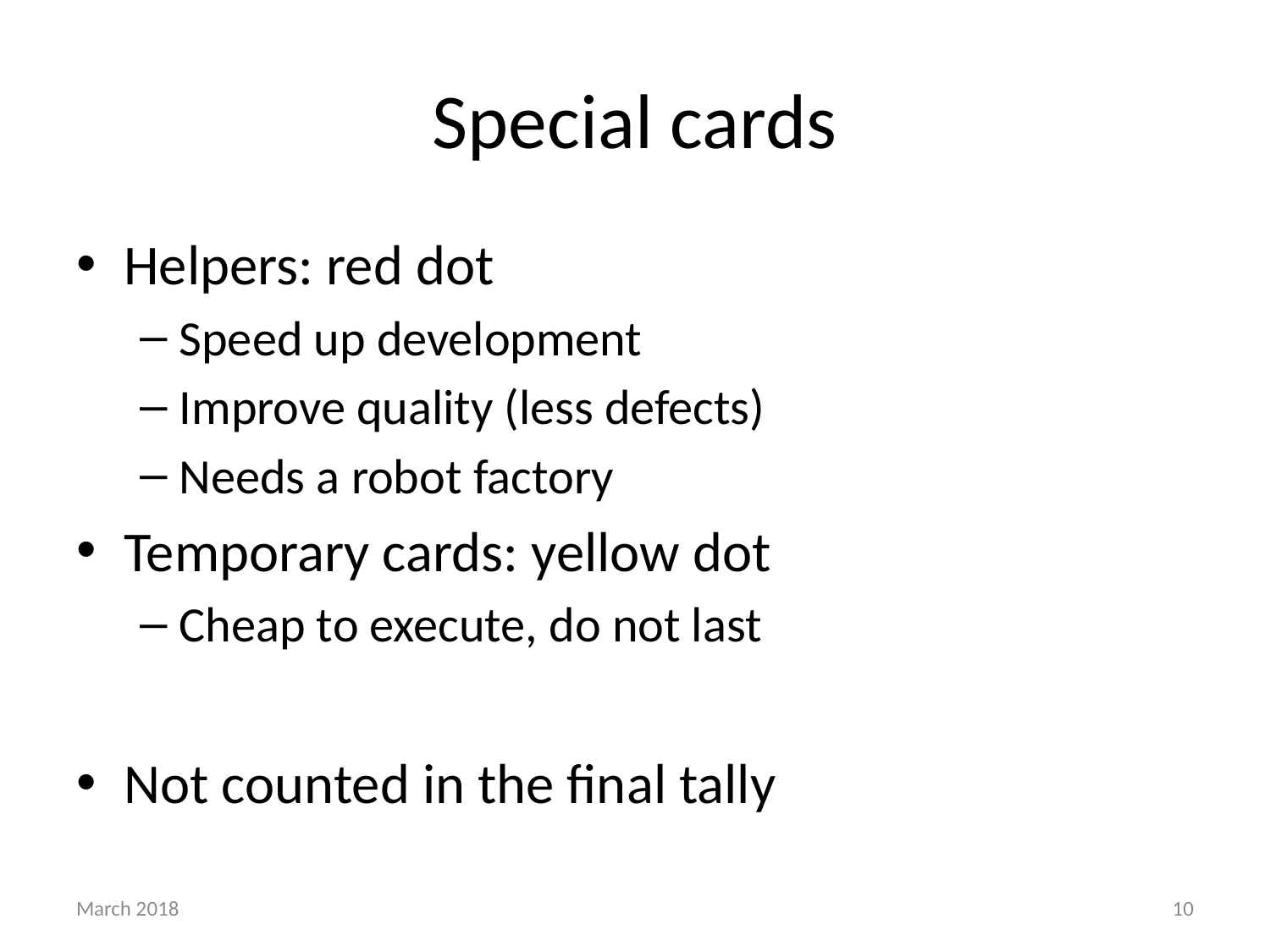

# Special cards
Helpers: red dot
Speed up development
Improve quality (less defects)
Needs a robot factory
Temporary cards: yellow dot
Cheap to execute, do not last

Not counted in the final tally
March 2018
10